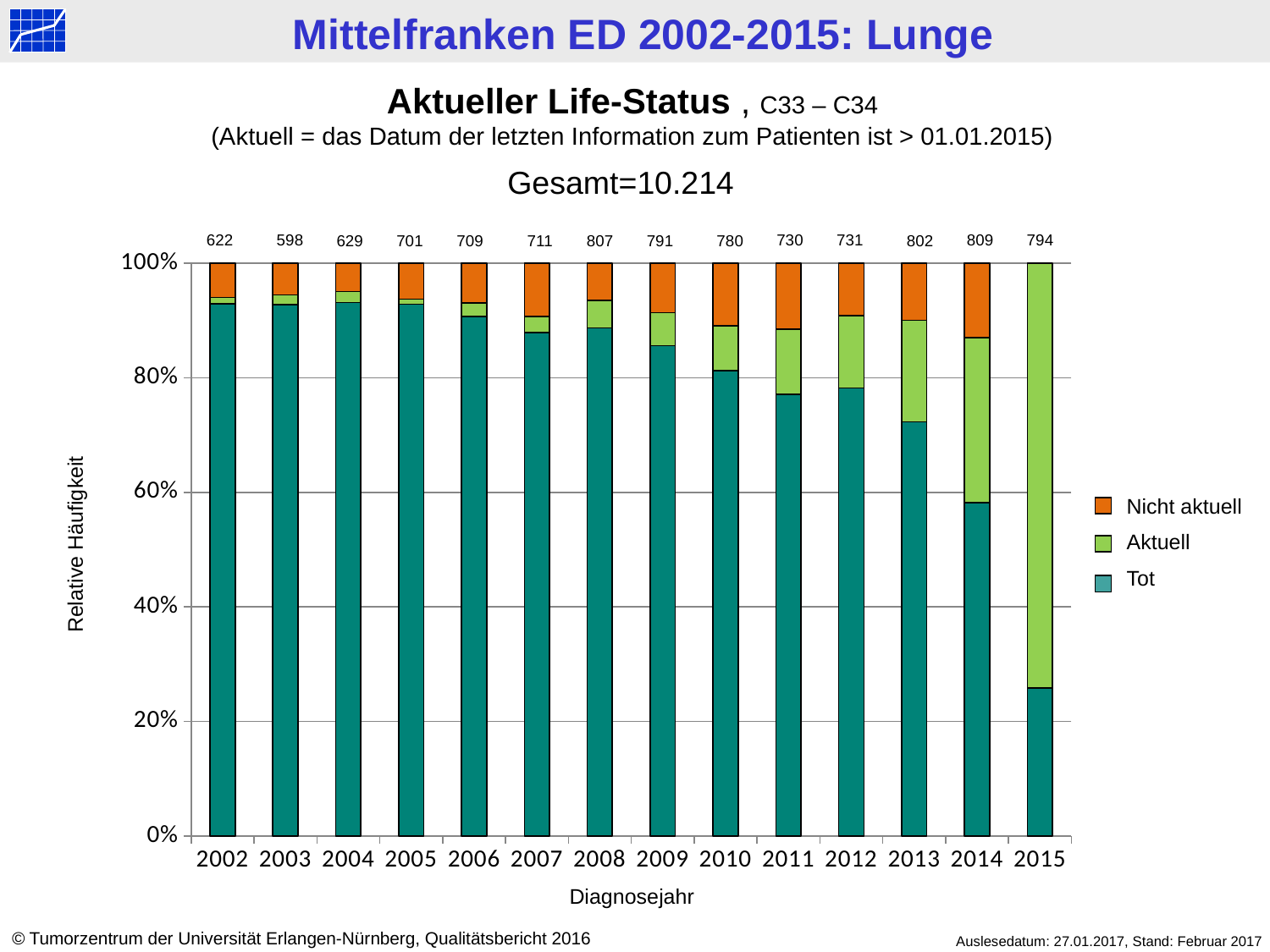

Aktueller Life-Status , C33 – C34
(Aktuell = das Datum der letzten Information zum Patienten ist > 01.01.2015)
Gesamt=10.214
730
731
622
598
809
794
629
701
709
711
791
807
780
802

### Chart

| Category | tot | > 2015 | < 2015 |
|---|---|---|---|
| 2002 | 578.0 | 7.0 | 37.0 |
| 2003 | 555.0 | 10.0 | 33.0 |
| 2004 | 586.0 | 12.0 | 31.0 |
| 2005 | 651.0 | 6.0 | 44.0 |
| 2006 | 643.0 | 17.0 | 49.0 |
| 2007 | 625.0 | 20.0 | 66.0 |
| 2008 | 716.0 | 39.0 | 52.0 |
| 2009 | 677.0 | 46.0 | 68.0 |
| 2010 | 634.0 | 61.0 | 85.0 |
| 2011 | 563.0 | 83.0 | 84.0 |
| 2012 | 572.0 | 92.0 | 67.0 |
| 2013 | 580.0 | 142.0 | 80.0 |
| 2014 | 471.0 | 233.0 | 105.0 |
| 2015 | 205.0 | 589.0 | 0.0 |
Nicht aktuell
Aktuell
Tot

Relative Häufigkeit

Diagnosejahr